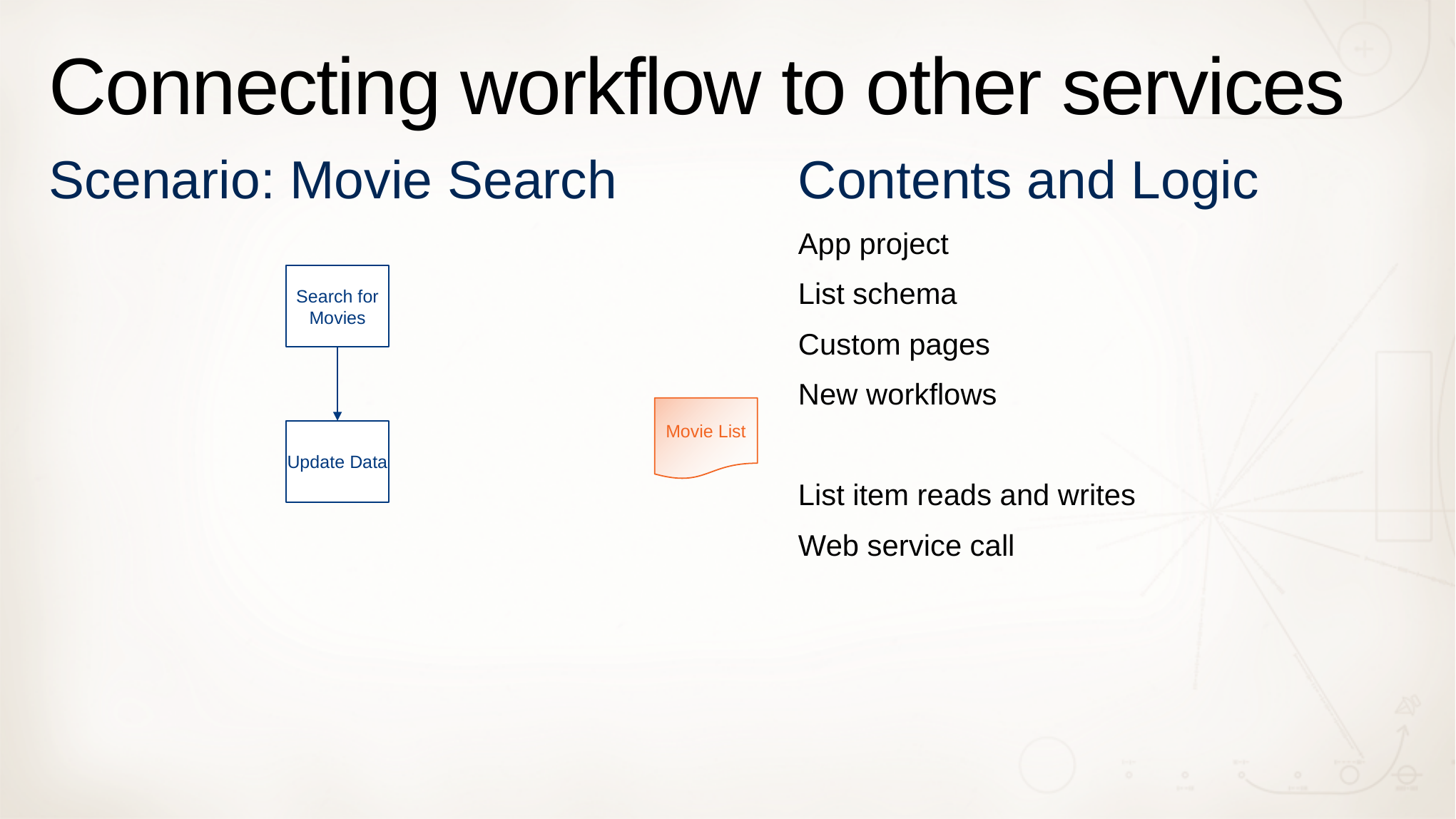

# Connecting workflow to other services
Contents and Logic
App project
List schema
Custom pages
New workflows

List item reads and writes
Web service call
Scenario: Movie Search

Search for Movies
Movie List
Update Data